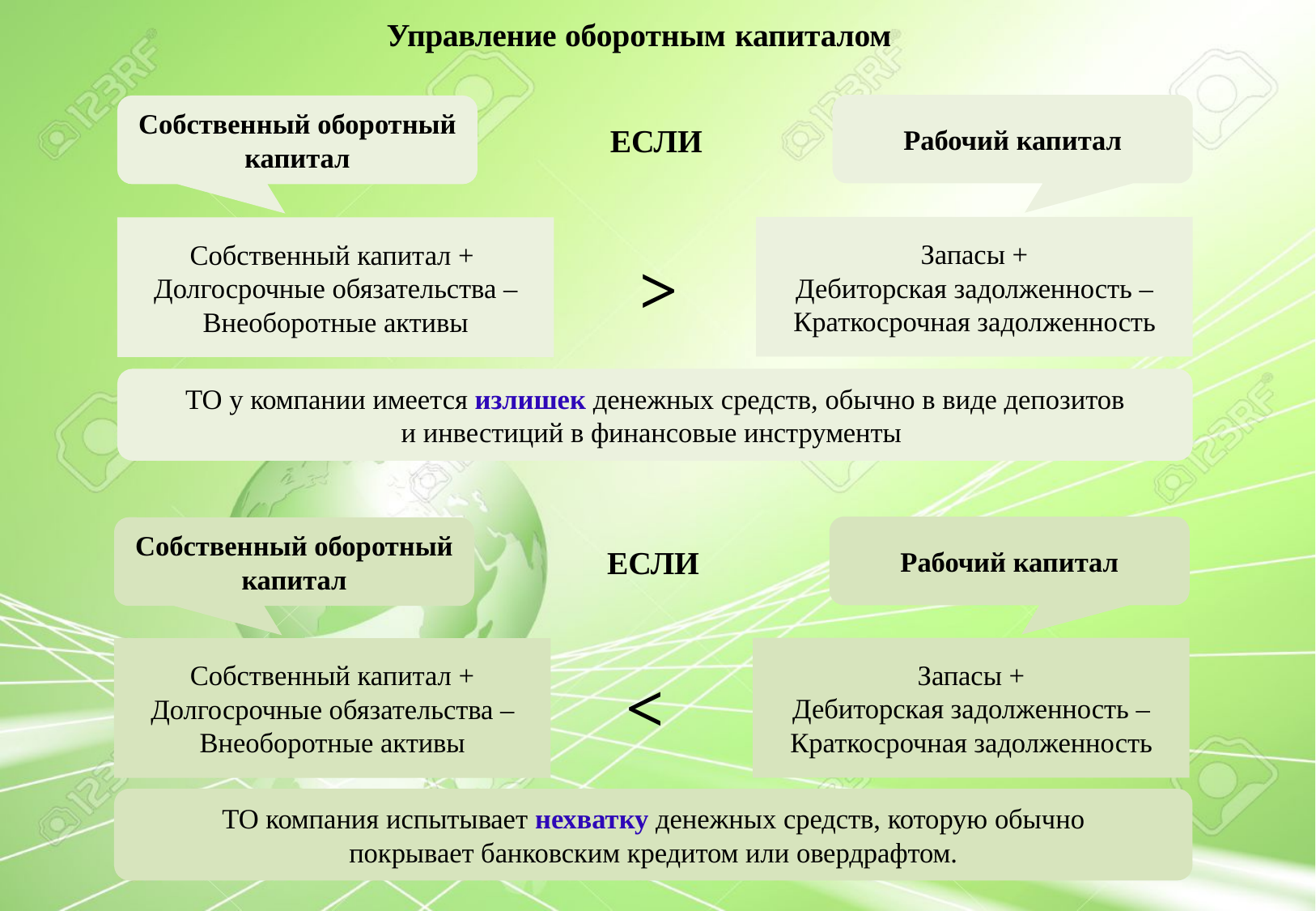

# Управление оборотным капиталом
Рабочий капитал
ЕСЛИ
Запасы +
Дебиторская задолженность –
Краткосрочная задолженность
>
Собственный оборотный
капитал
Собственный капитал +  Долгосрочные обязательства –
Внеоборотные активы
ТО у компании имеется излишек денежных средств, обычно в виде депозитов
и инвестиций в финансовые инструменты
Рабочий капитал
Собственный оборотный
капитал
ЕСЛИ
Запасы +
Дебиторская задолженность –
Краткосрочная задолженность
Собственный капитал +
Долгосрочные обязательства –
Внеоборотные активы
˂
ТО компания испытывает нехватку денежных средств, которую обычно
покрывает банковским кредитом или овердрафтом.